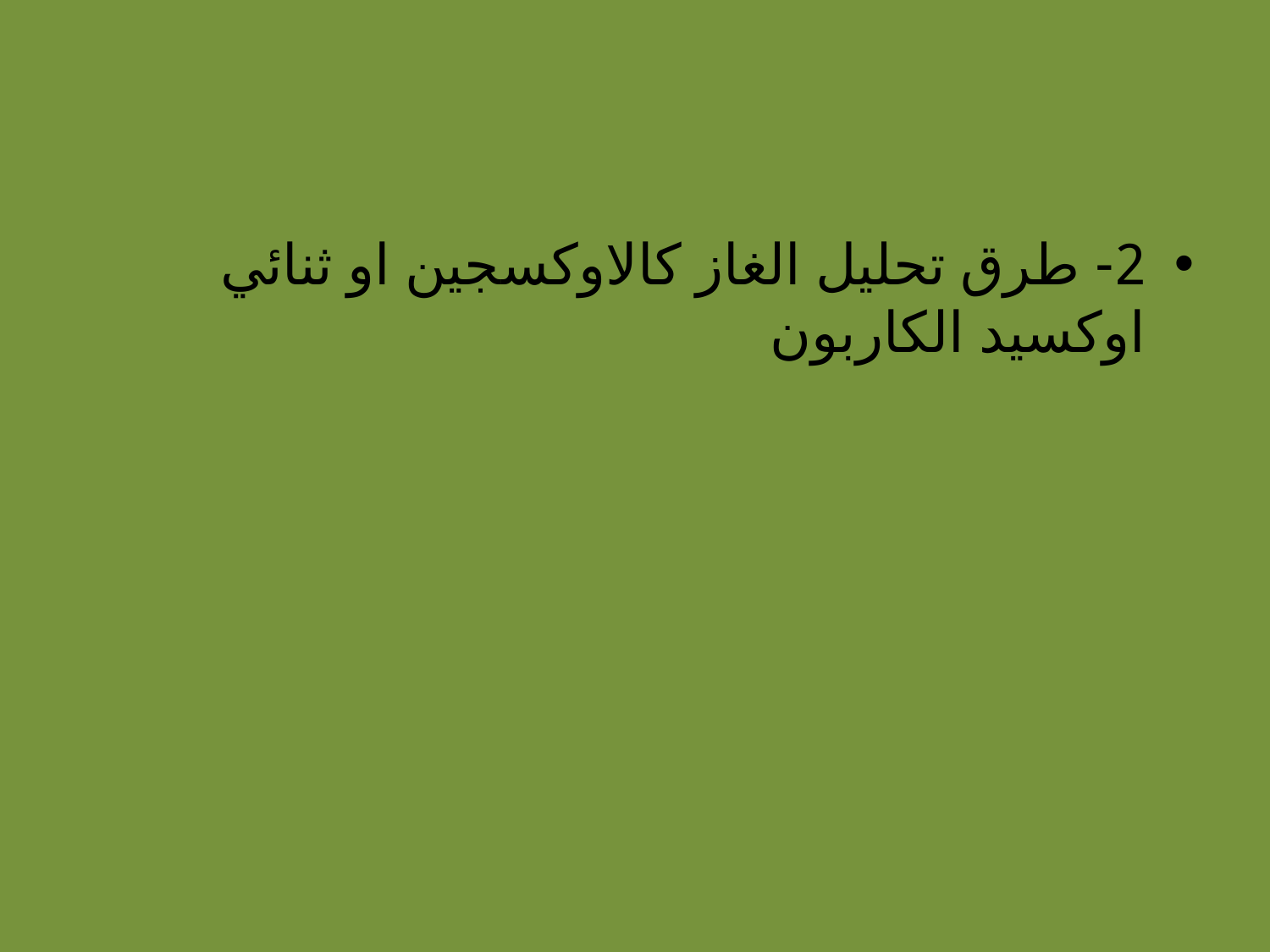

#
2- طرق تحليل الغاز كالاوكسجين او ثنائي اوكسيد الكاربون